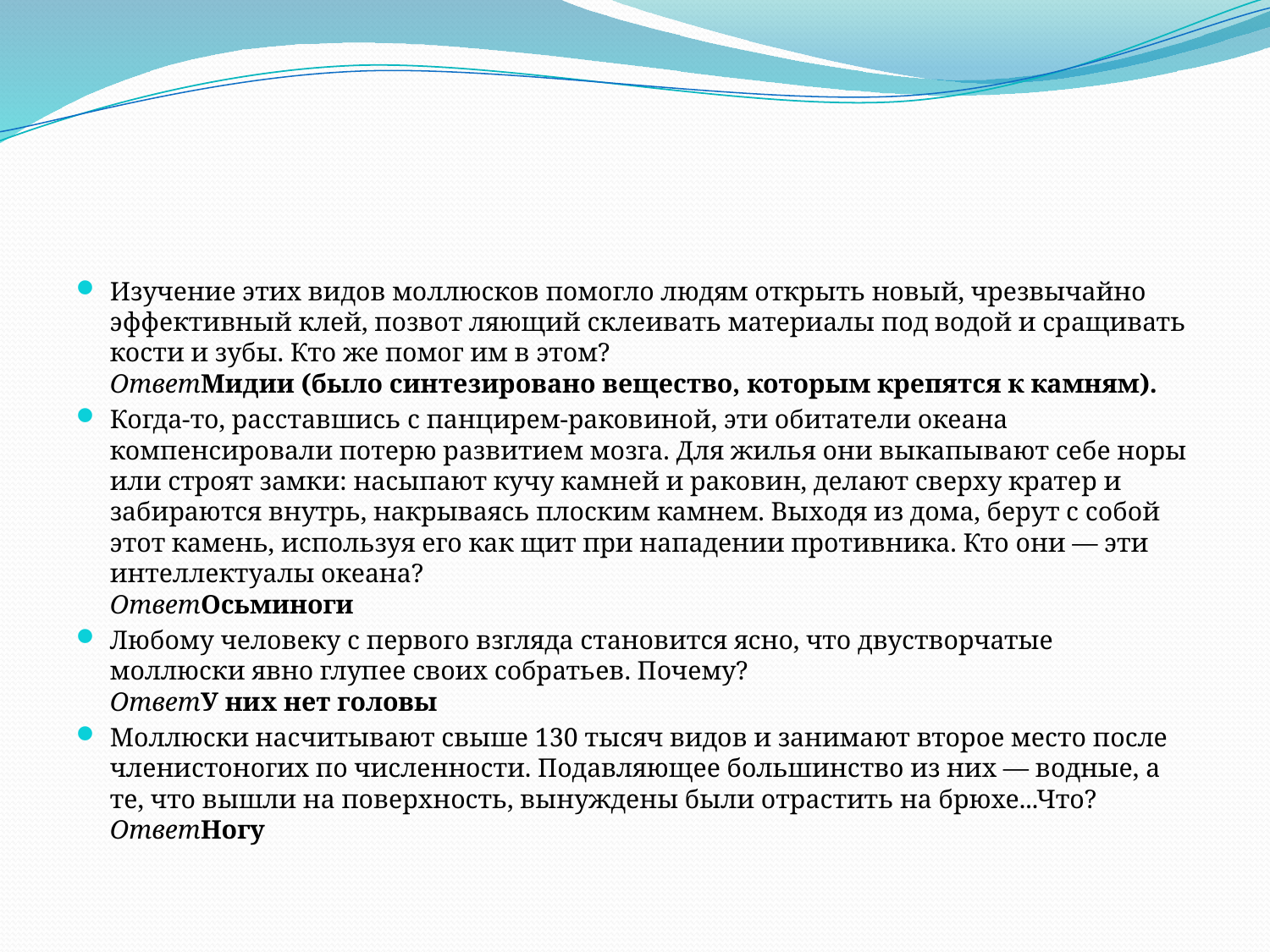

#
Изучение этих видов моллюсков помогло людям открыть новый, чрезвычайно эффективный клей, позвот ляющий склеивать материалы под водой и сращивать кости и зубы. Кто же помог им в этом? 
ОтветМидии (было синтезировано вещество, которым крепятся к камням).
Когда-то, расставшись с панцирем-раковиной, эти обитатели океана компенсировали потерю развитием мозга. Для жилья они выкапывают себе норы или строят замки: насыпают кучу камней и раковин, делают сверху кратер и забираются внутрь, накрываясь плоским камнем. Выходя из дома, берут с собой этот камень, используя его как щит при нападении противника. Кто они — эти интеллектуалы океана? 
ОтветОсьминоги
Любому человеку с первого взгляда становится ясно, что двустворчатые моллюски явно глупее своих собратьев. Почему? 
ОтветУ них нет головы
Моллюски насчитывают свыше 130 тысяч видов и занимают второе место после членистоногих по численности. Подавляющее большинство из них — водные, а те, что вышли на поверхность, вынуждены были отрастить на брюхе...Что? 
ОтветНогу